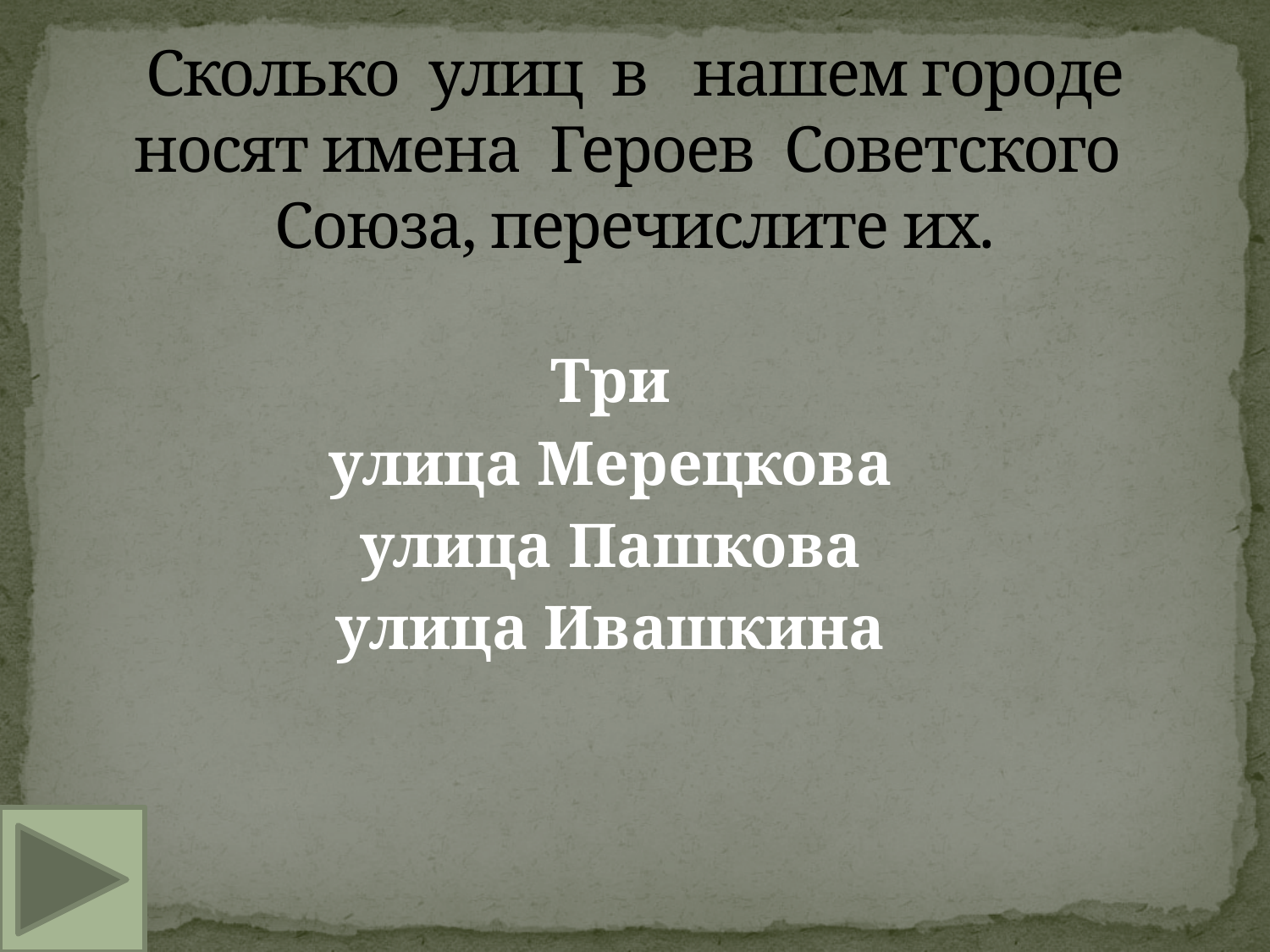

# Сколько  улиц  в   нашем городе носят имена  Героев  Советского  Союза, перечислите их.
Три
улица Мерецкова
улица Пашкова
улица Ивашкина